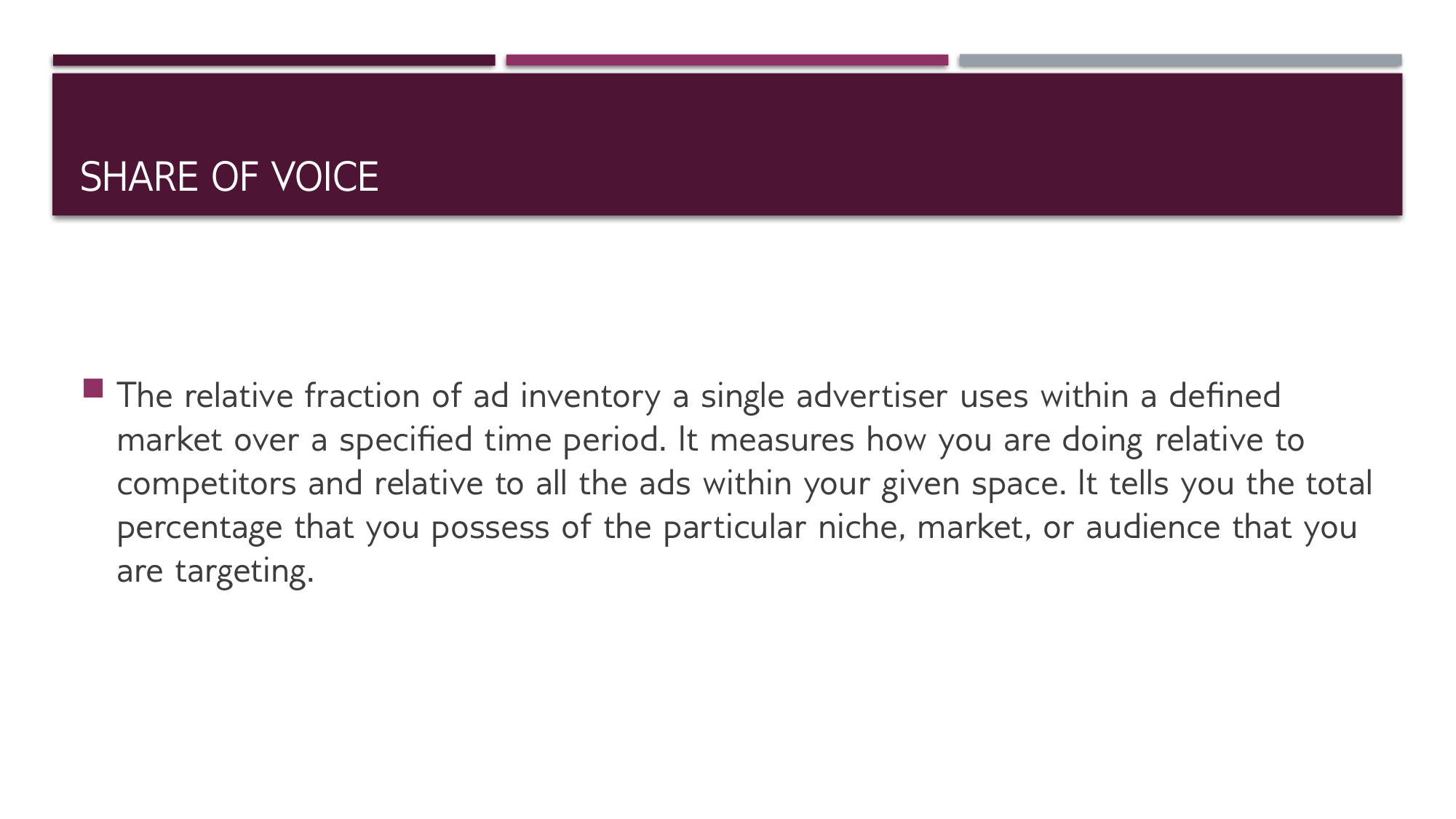

# Share of voice
The relative fraction of ad inventory a single advertiser uses within a defined market over a specified time period. It measures how you are doing relative to competitors and relative to all the ads within your given space. It tells you the total percentage that you possess of the particular niche, market, or audience that you are targeting.